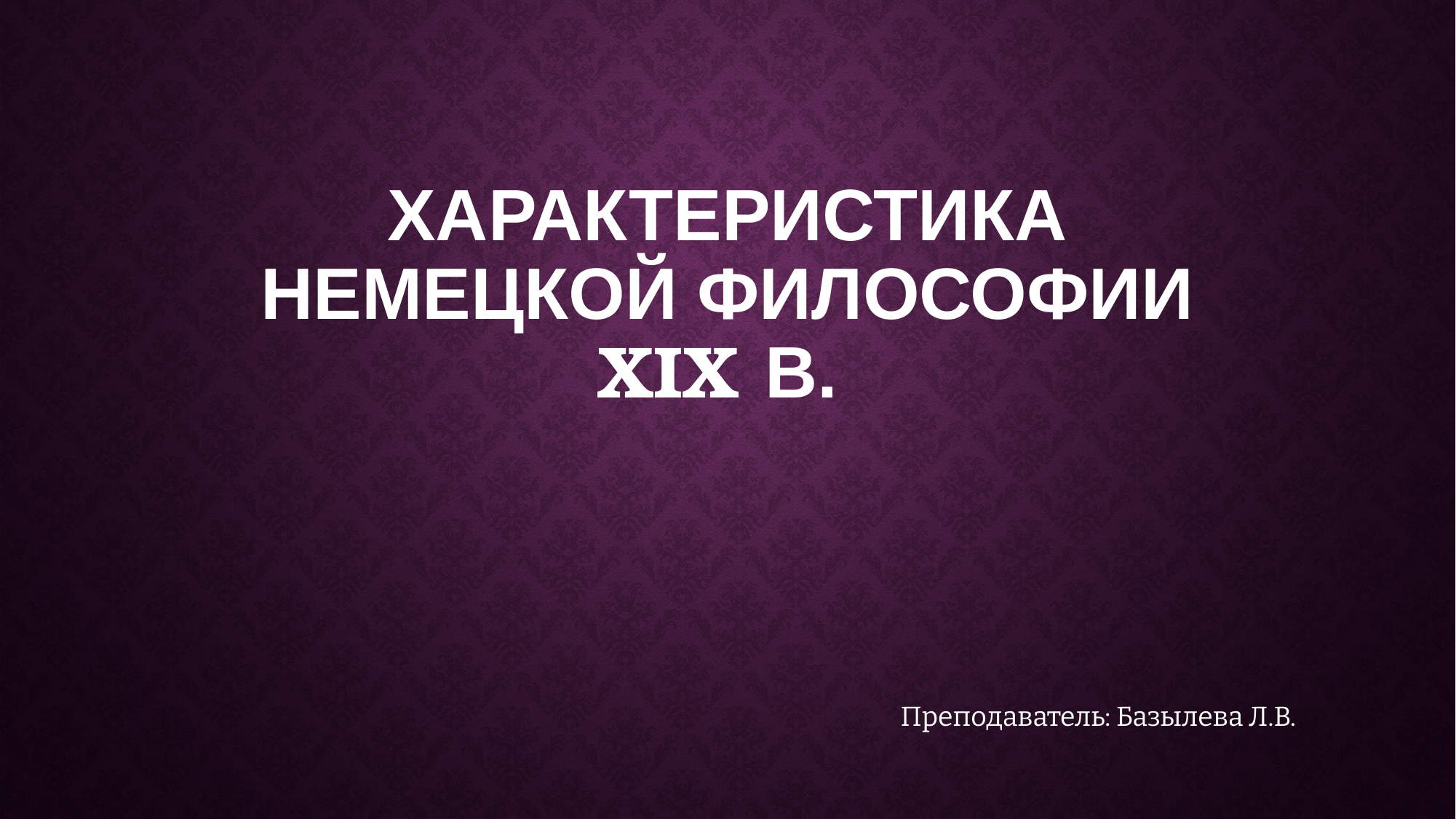

# Характеристика немецкой философии XIX в.
Преподаватель: Базылева Л.В.